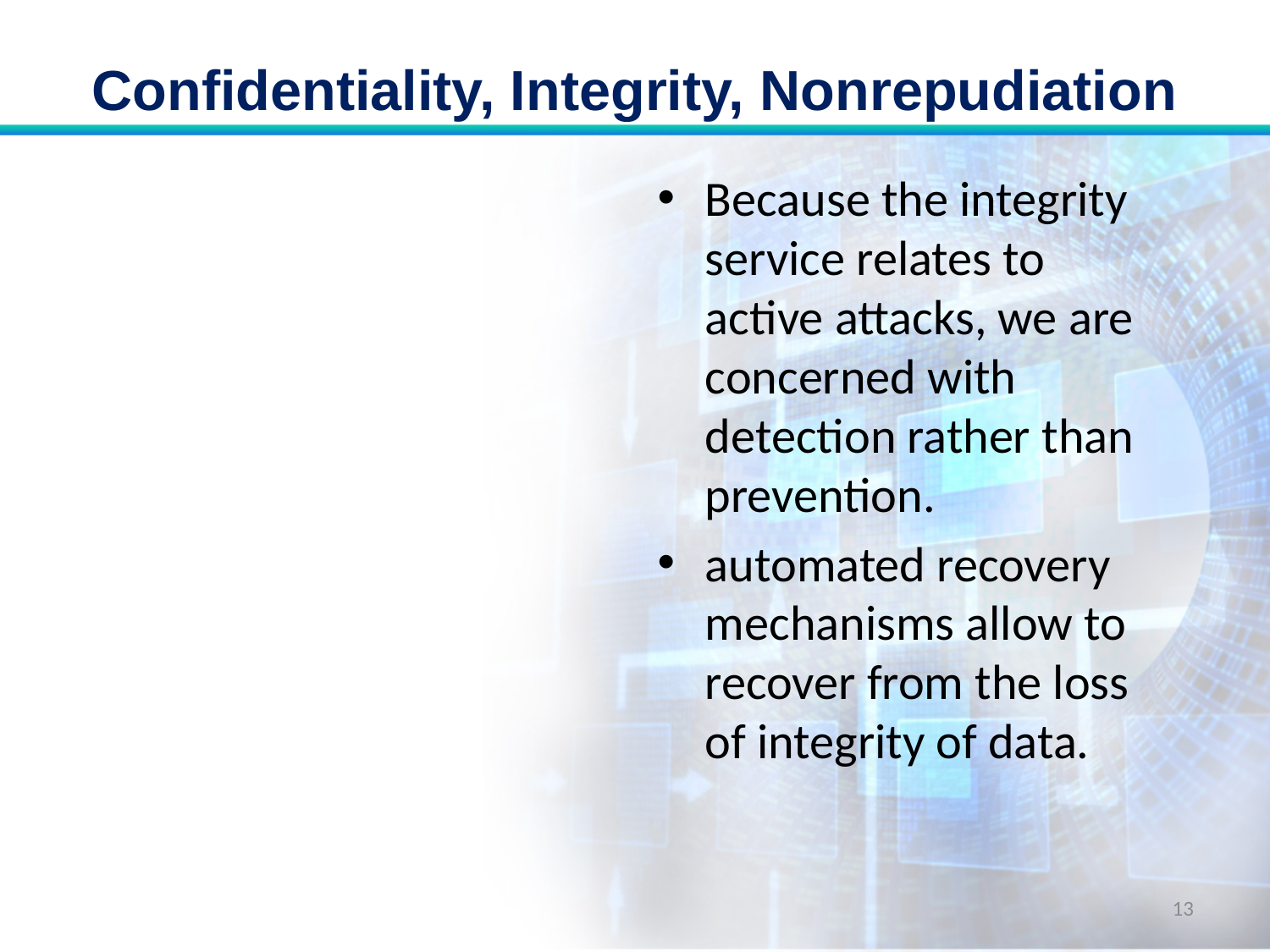

# Confidentiality, Integrity, Nonrepudiation
Because the integrity service relates to active attacks, we are concerned with detection rather than prevention.
automated recovery mechanisms allow to recover from the loss of integrity of data.
13